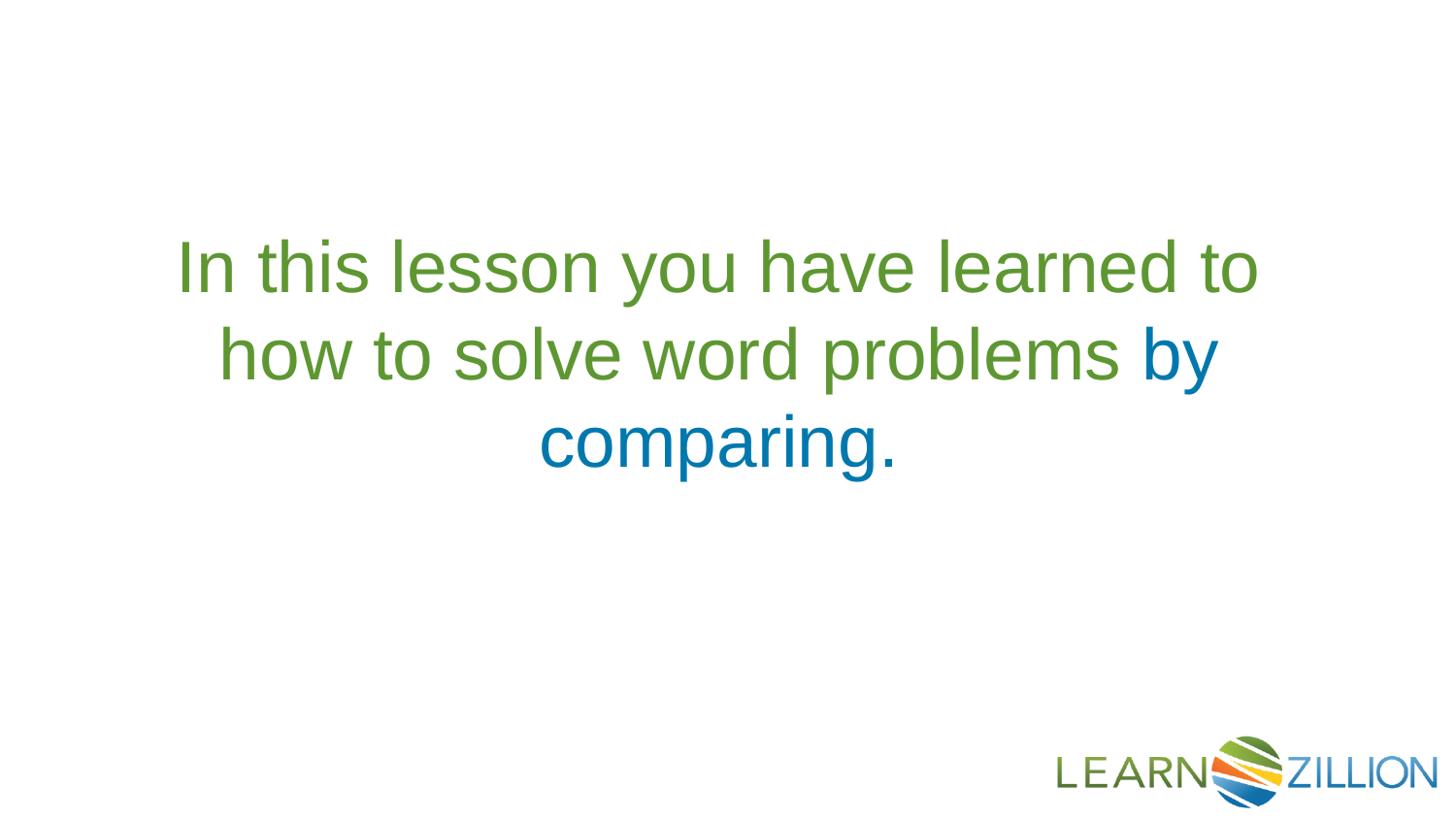

In this lesson you have learned to how to solve word problems by comparing.